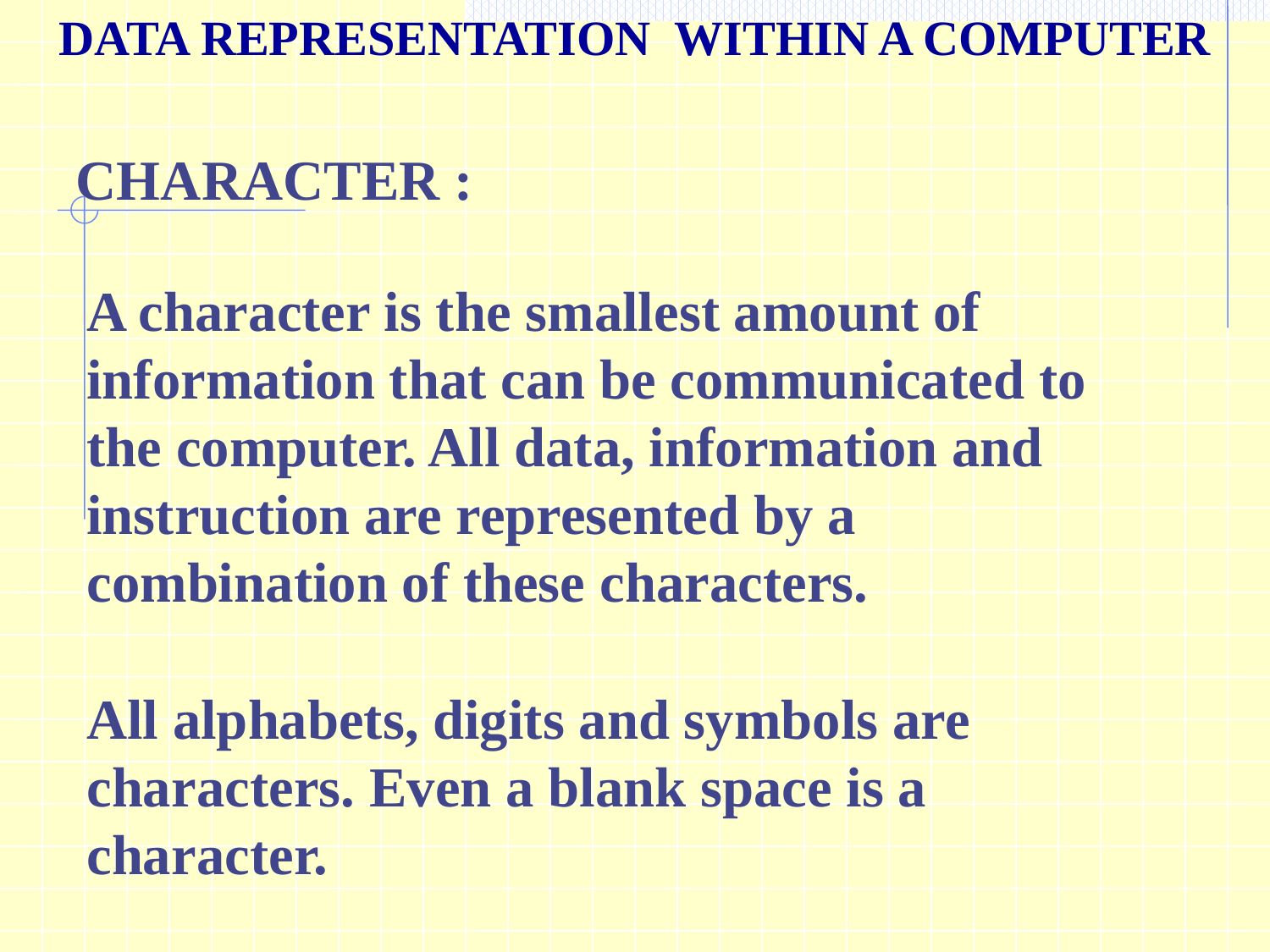

DATA REPRESENTATION  WITHIN A COMPUTER
CHARACTER :
A character is the smallest amount of information that can be communicated to the computer. All data, information and instruction are represented by a combination of these characters.
All alphabets, digits and symbols are characters. Even a blank space is a character.